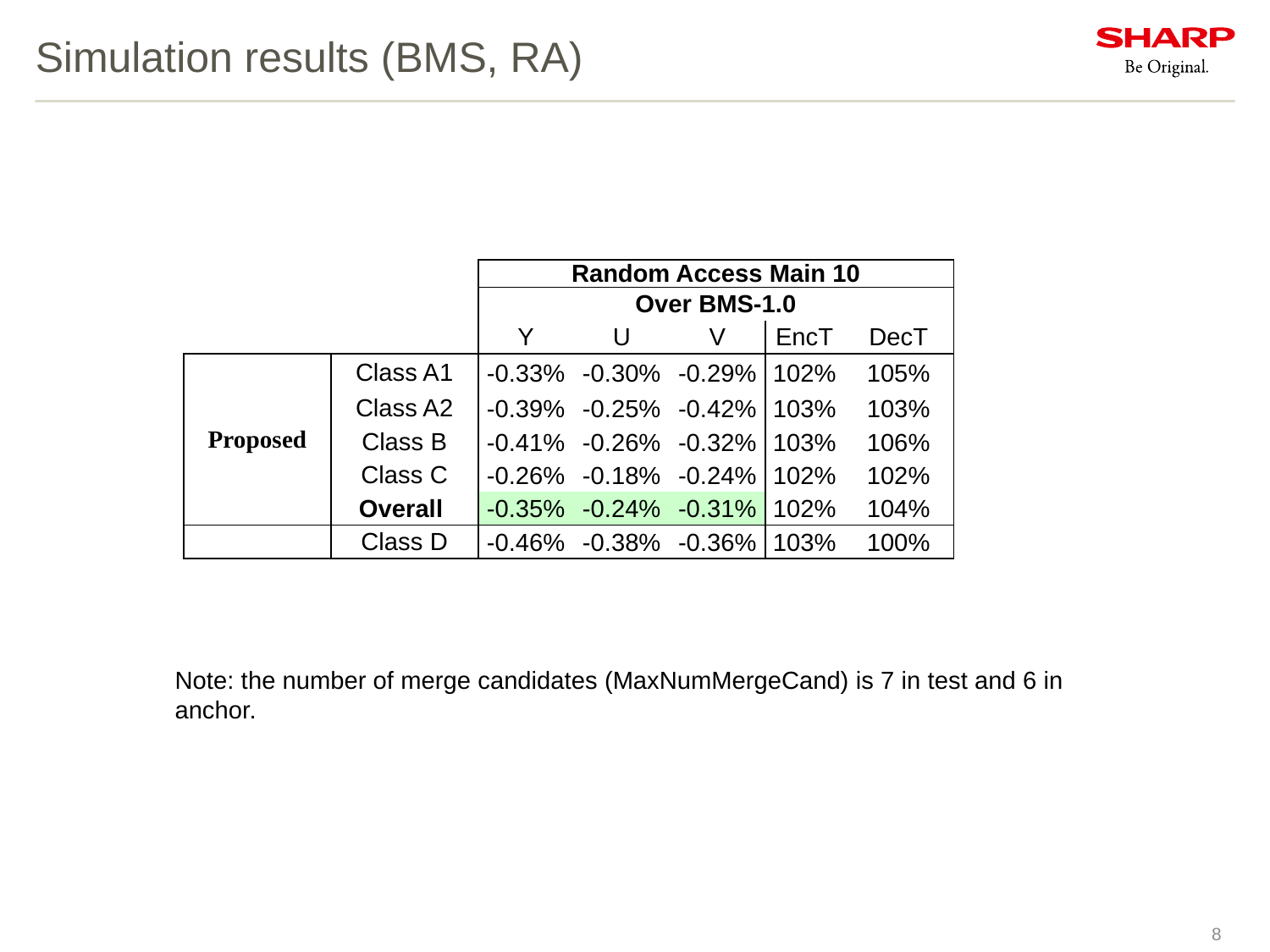

# Simulation results (BMS, RA)
|  |  | Random Access Main 10 |  |  |  |  |
| --- | --- | --- | --- | --- | --- | --- |
|  |  | Over BMS-1.0 |  |  |  |  |
|  |  | Y | U | V | EncT | DecT |
| Proposed | Class A1 | -0.33% | -0.30% | -0.29% | 102% | 105% |
|  | Class A2 | -0.39% | -0.25% | -0.42% | 103% | 103% |
|  | Class B | -0.41% | -0.26% | -0.32% | 103% | 106% |
|  | Class C | -0.26% | -0.18% | -0.24% | 102% | 102% |
|  | Overall | -0.35% | -0.24% | -0.31% | 102% | 104% |
|  | Class D | -0.46% | -0.38% | -0.36% | 103% | 100% |
Note: the number of merge candidates (MaxNumMergeCand) is 7 in test and 6 in anchor.
8